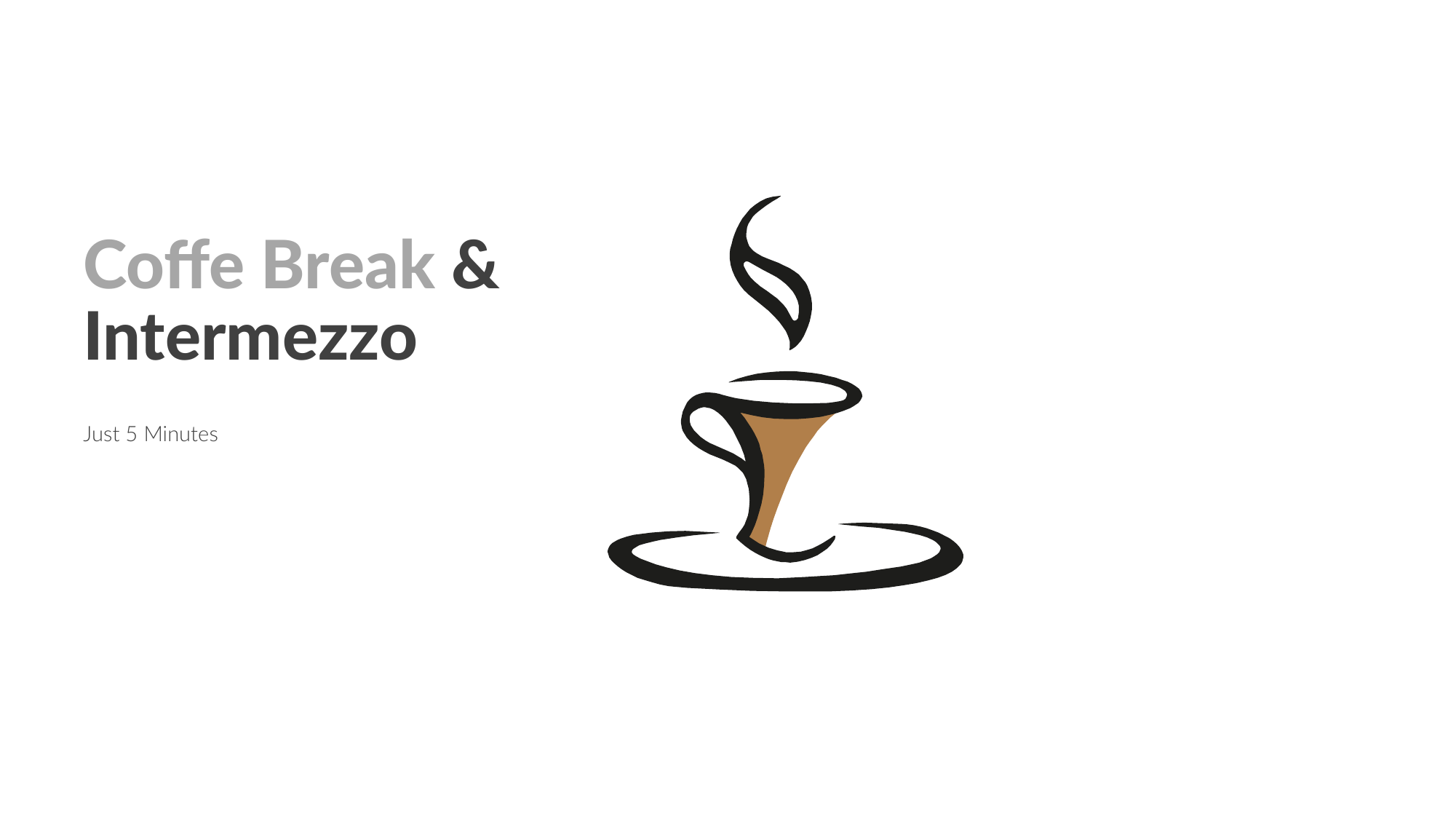

# Coffe Break & Intermezzo

Just 5 Minutes